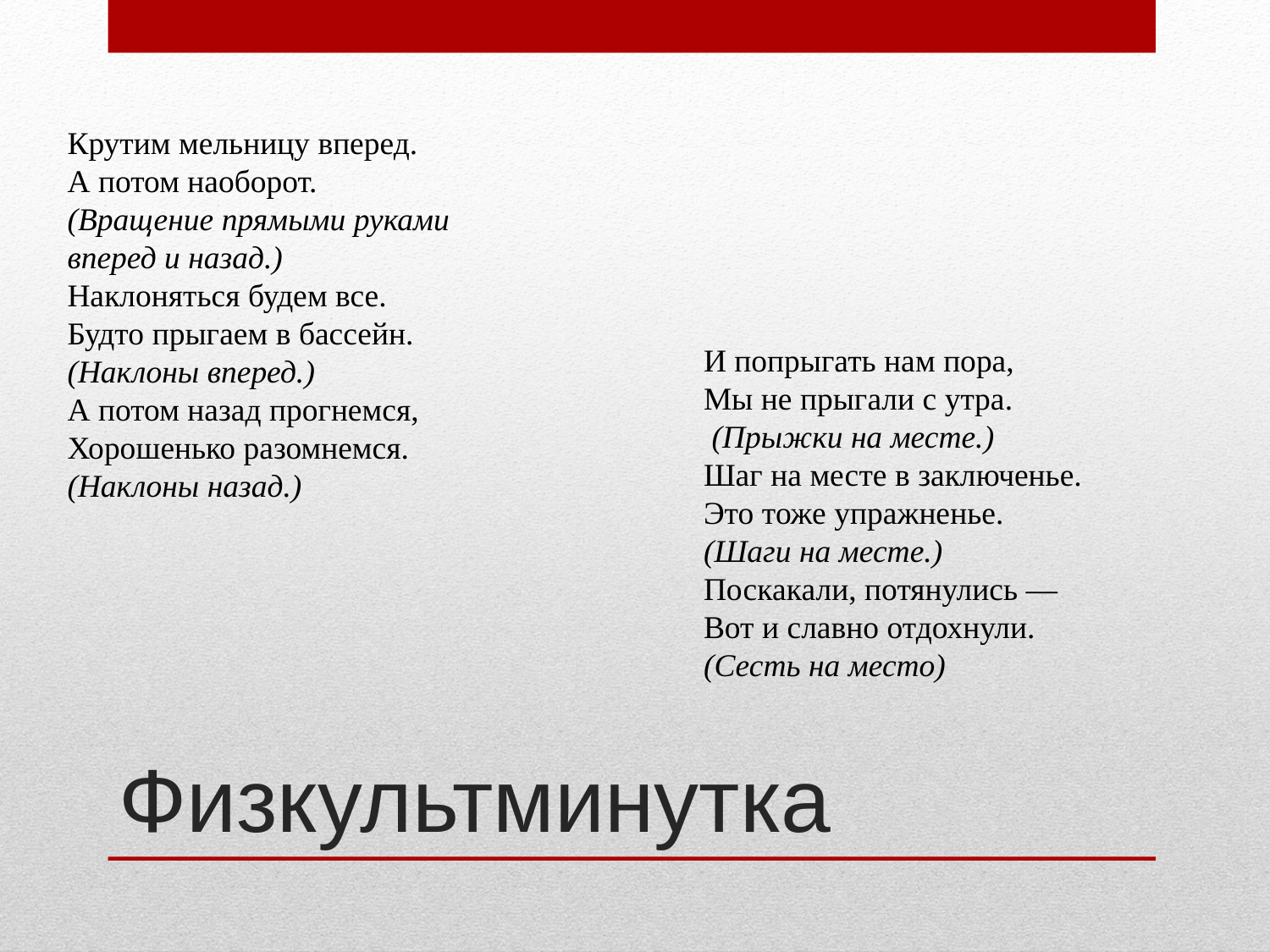

Крутим мельницу вперед.
А потом наоборот.
(Вращение прямыми руками
вперед и назад.)
Наклоняться будем все.
Будто прыгаем в бассейн.
(Наклоны вперед.)
А потом назад прогнемся,
Хорошенько разомнемся.
(Наклоны назад.)
И попрыгать нам пора,
Мы не прыгали с утра.
 (Прыжки на месте.)
Шаг на месте в заключенье.
Это тоже упражненье.
(Шаги на месте.)
Поскакали, потянулись —
Вот и славно отдохнули.
(Сесть на место)
# Физкультминутка